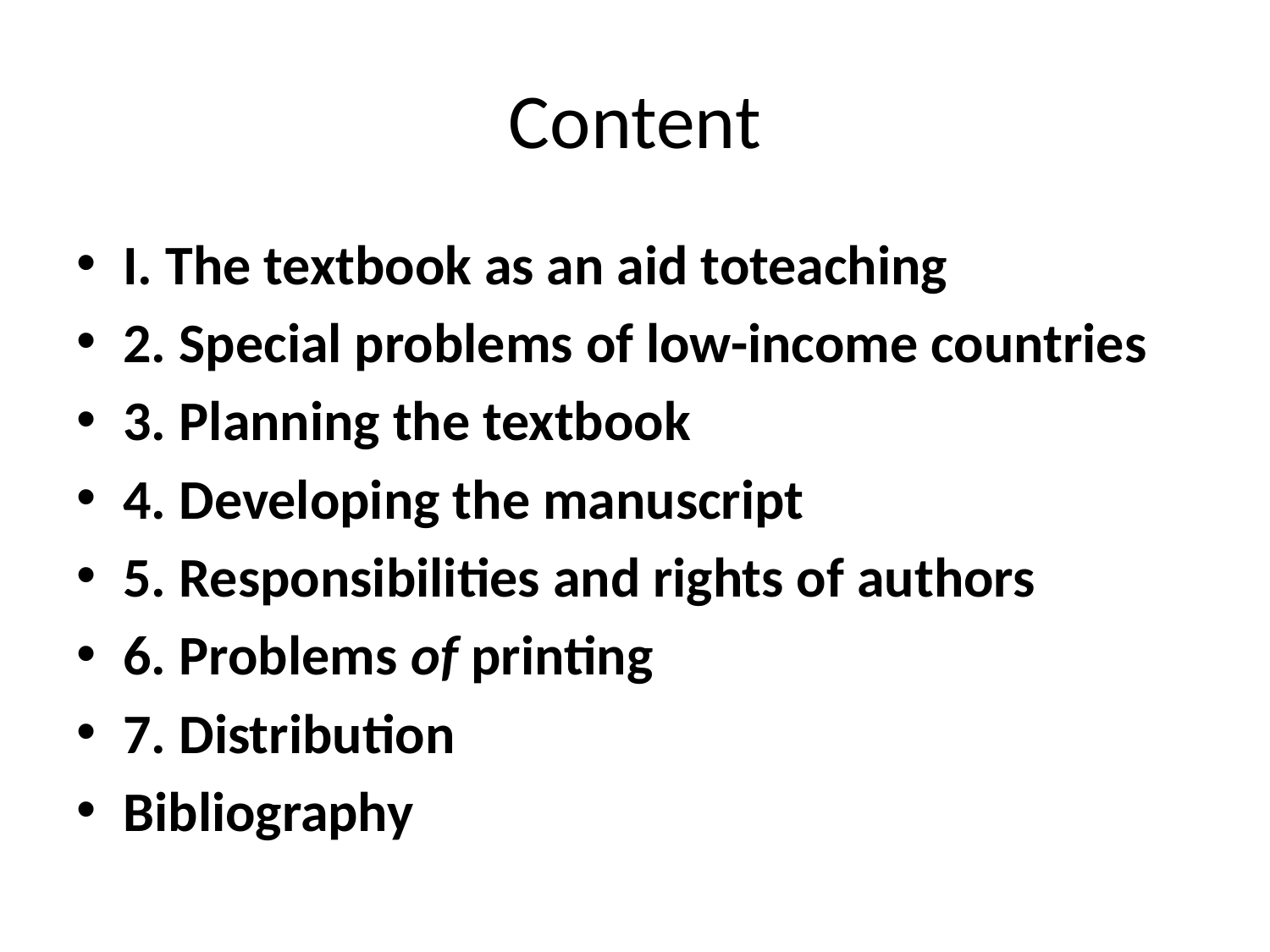

# Content
I. The textbook as an aid toteaching
2. Special problems of low-income countries
3. Planning the textbook
4. Developing the manuscript
5. Responsibilities and rights of authors
6. Problems of printing
7. Distribution
Bibliography